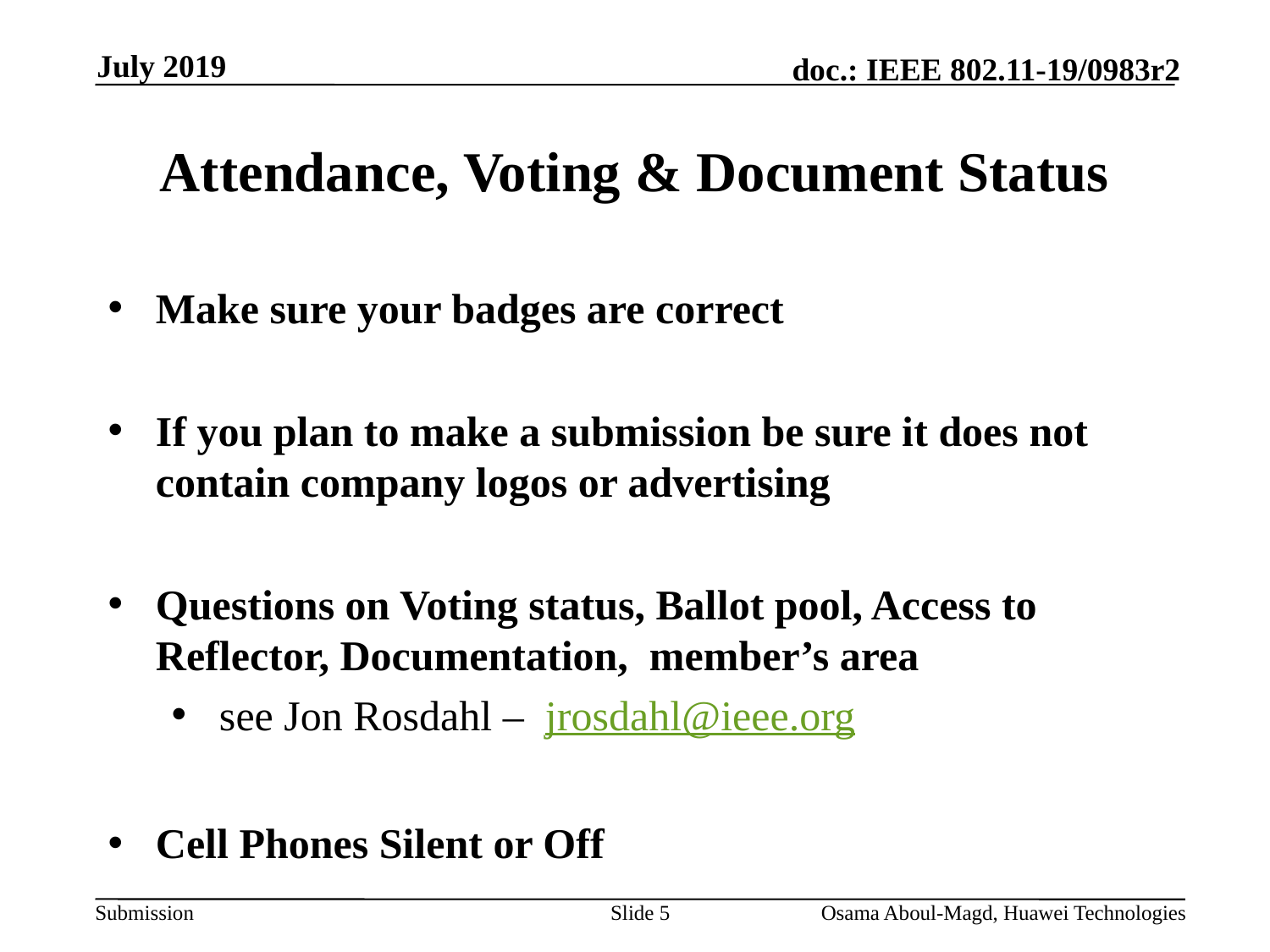

July 2019
# Attendance, Voting & Document Status
Make sure your badges are correct

If you plan to make a submission be sure it does not contain company logos or advertising

Questions on Voting status, Ballot pool, Access to Reflector, Documentation,  member’s area
see Jon Rosdahl –  jrosdahl@ieee.org

Cell Phones Silent or Off

Slide 5
Osama Aboul-Magd, Huawei Technologies